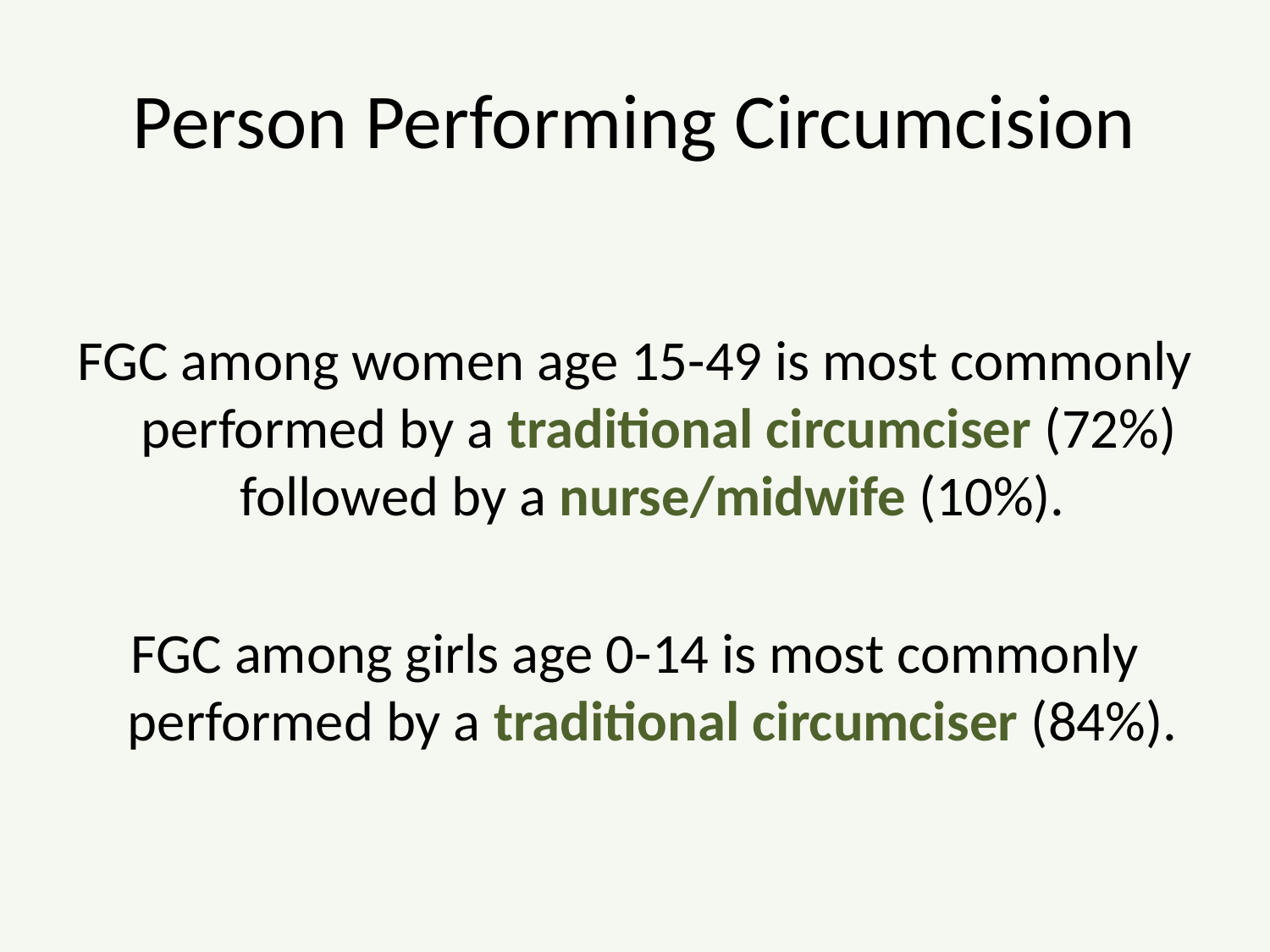

# Person Performing Circumcision
FGC among women age 15-49 is most commonly performed by a traditional circumciser (72%) followed by a nurse/midwife (10%).

FGC among girls age 0-14 is most commonly performed by a traditional circumciser (84%).